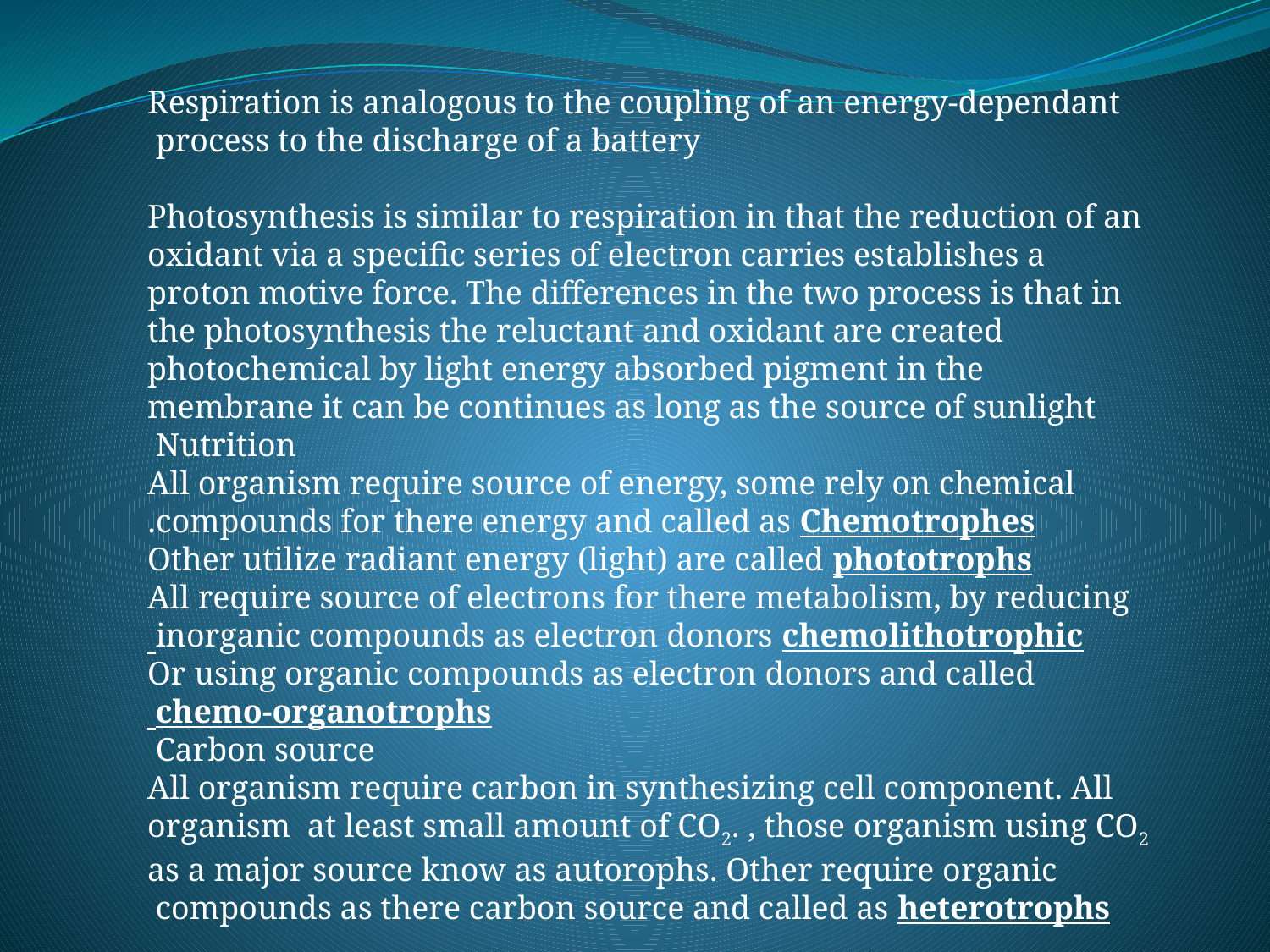

Respiration is analogous to the coupling of an energy-dependant process to the discharge of a battery

Photosynthesis is similar to respiration in that the reduction of an oxidant via a specific series of electron carries establishes a proton motive force. The differences in the two process is that in the photosynthesis the reluctant and oxidant are created photochemical by light energy absorbed pigment in the membrane it can be continues as long as the source of sunlight
Nutrition
All organism require source of energy, some rely on chemical compounds for there energy and called as Chemotrophes.
Other utilize radiant energy (light) are called phototrophs
All require source of electrons for there metabolism, by reducing inorganic compounds as electron donors chemolithotrophic
Or using organic compounds as electron donors and called chemo-organotrophs
Carbon source
All organism require carbon in synthesizing cell component. All organism  at least small amount of CO2. , those organism using CO2 as a major source know as autorophs. Other require organic compounds as there carbon source and called as heterotrophs